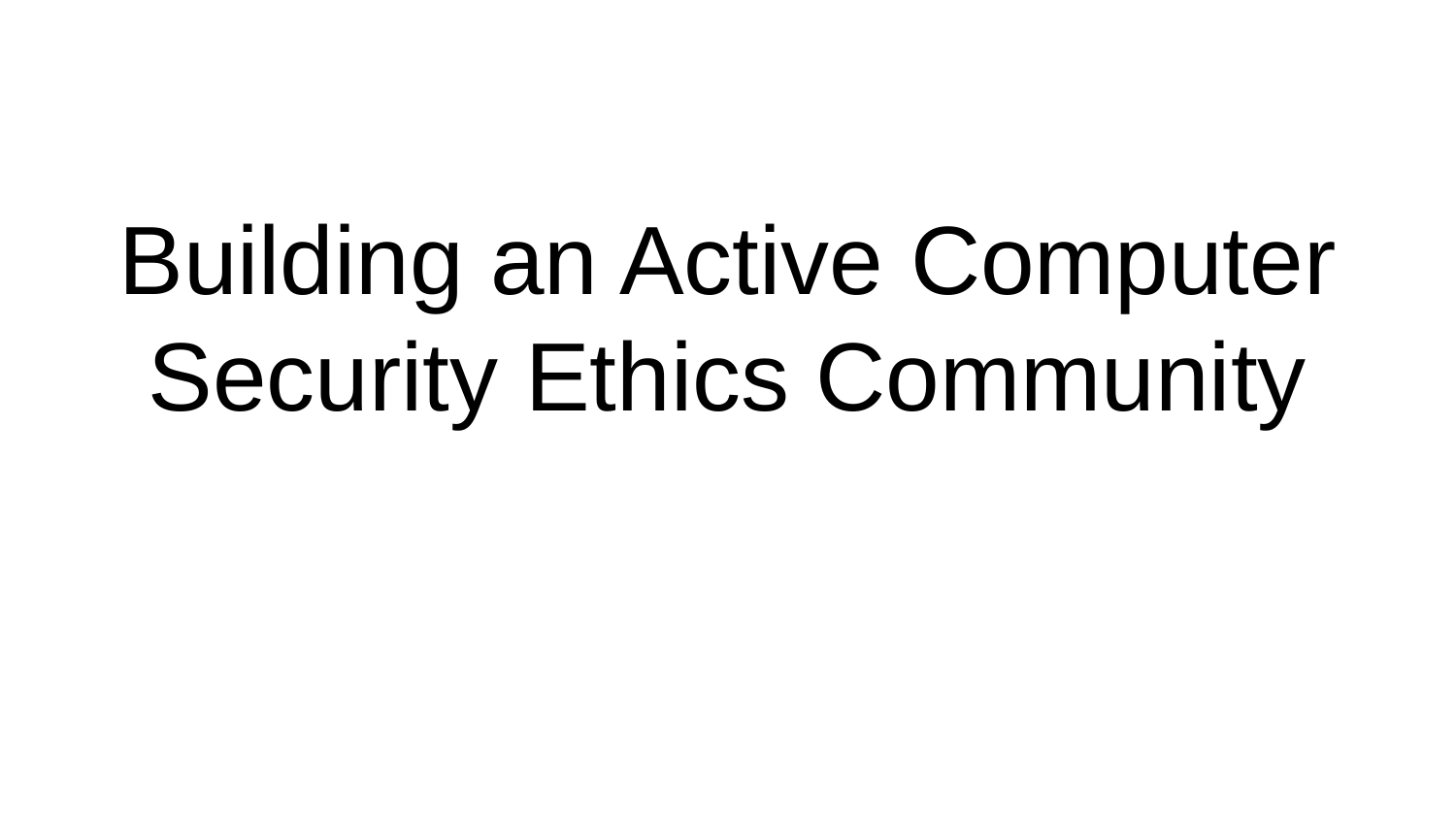

# Building an Active Computer Security Ethics Community